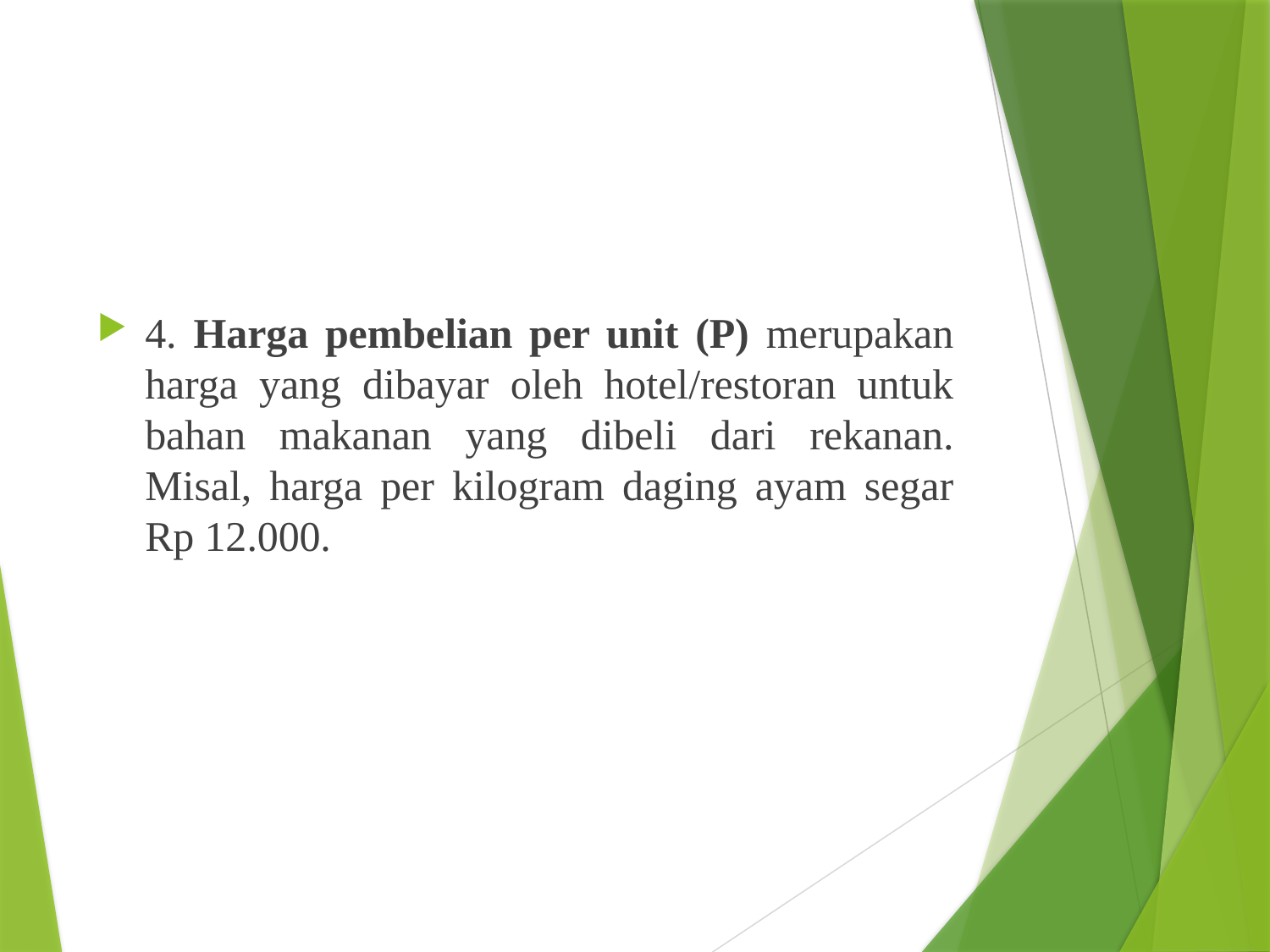

#
4. Harga pembelian per unit (P) merupakan harga yang dibayar oleh hotel/restoran untuk bahan makanan yang dibeli dari rekanan. Misal, harga per kilogram daging ayam segar Rp 12.000.